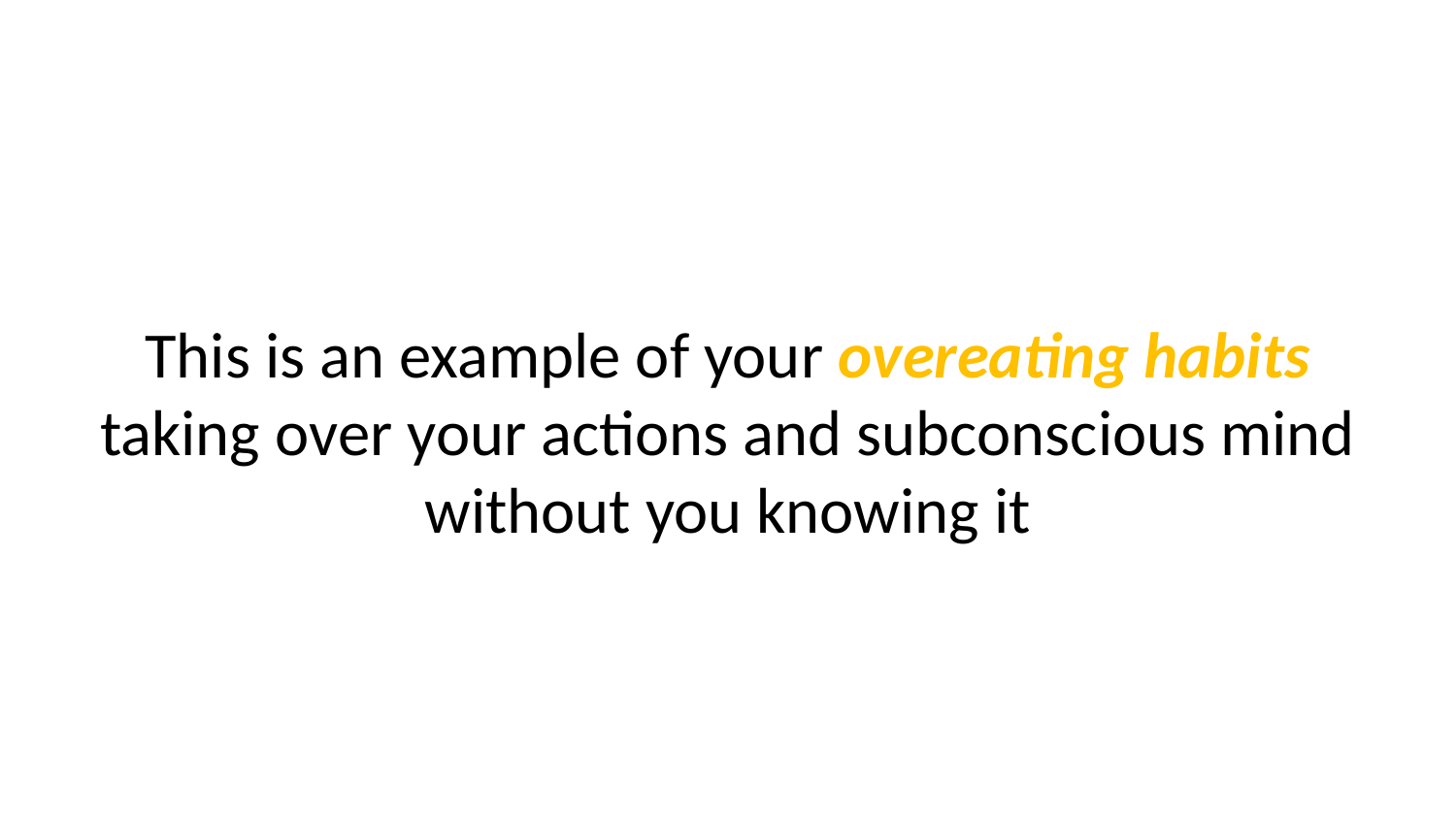

This is an example of your overeating habits taking over your actions and subconscious mind without you knowing it